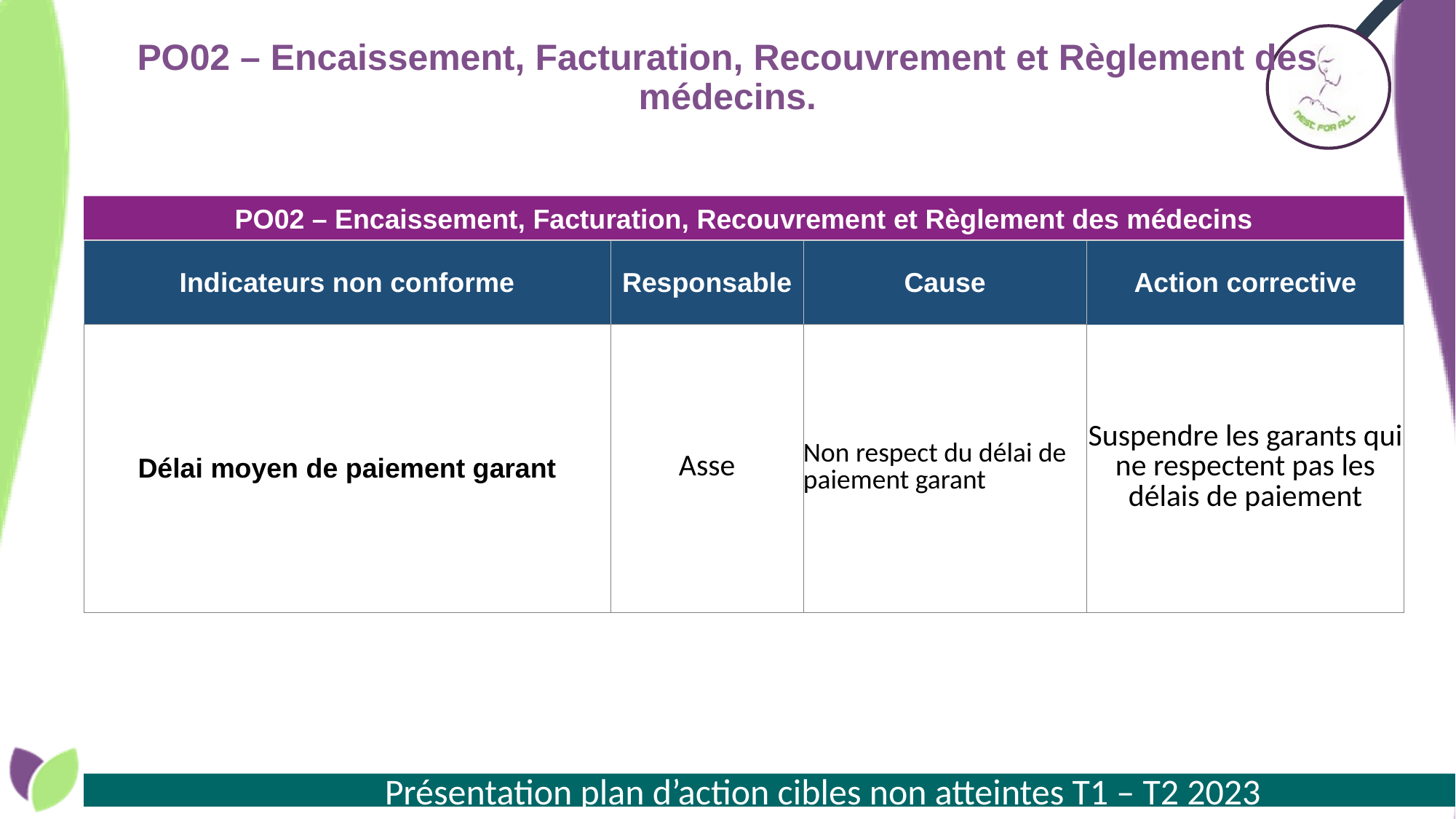

# PO02 – Encaissement, Facturation, Recouvrement et Règlement des médecins.
PO02 – Encaissement, Facturation, Recouvrement et Règlement des médecins
| Indicateurs non conforme | Responsable | Cause | Action corrective |
| --- | --- | --- | --- |
| Délai moyen de paiement garant | Asse | Non respect du délai de paiement garant | Suspendre les garants qui ne respectent pas les délais de paiement |
 Présentation plan d’action cibles non atteintes T1 – T2 2023